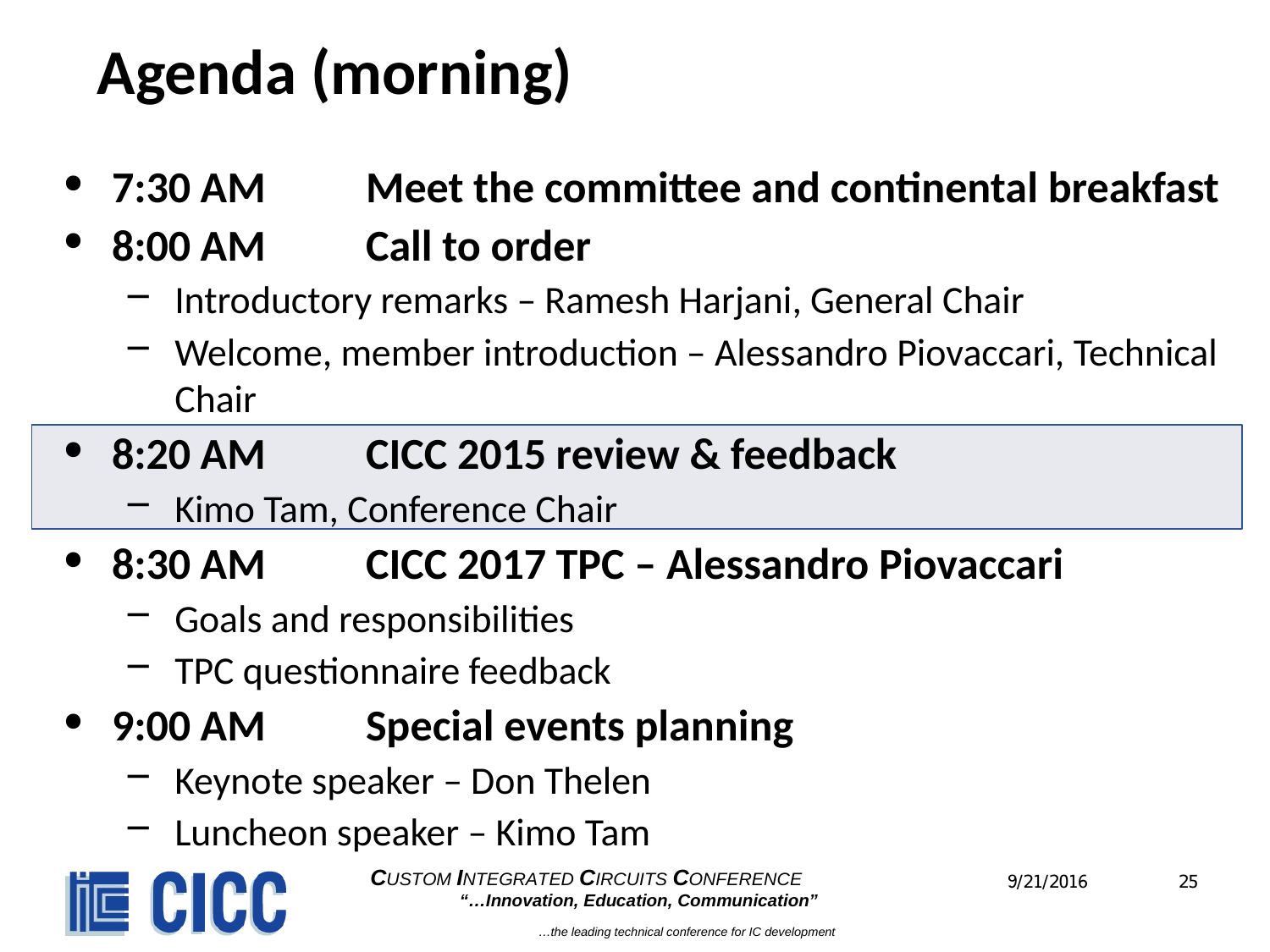

# Agenda (morning)
7:30 AM	Meet the committee and continental breakfast
8:00 AM	Call to order
Introductory remarks – Ramesh Harjani, General Chair
Welcome, member introduction – Alessandro Piovaccari, Technical Chair
8:20 AM	CICC 2015 review & feedback
Kimo Tam, Conference Chair
8:30 AM	CICC 2017 TPC – Alessandro Piovaccari
Goals and responsibilities
TPC questionnaire feedback
9:00 AM	Special events planning
Keynote speaker – Don Thelen
Luncheon speaker – Kimo Tam